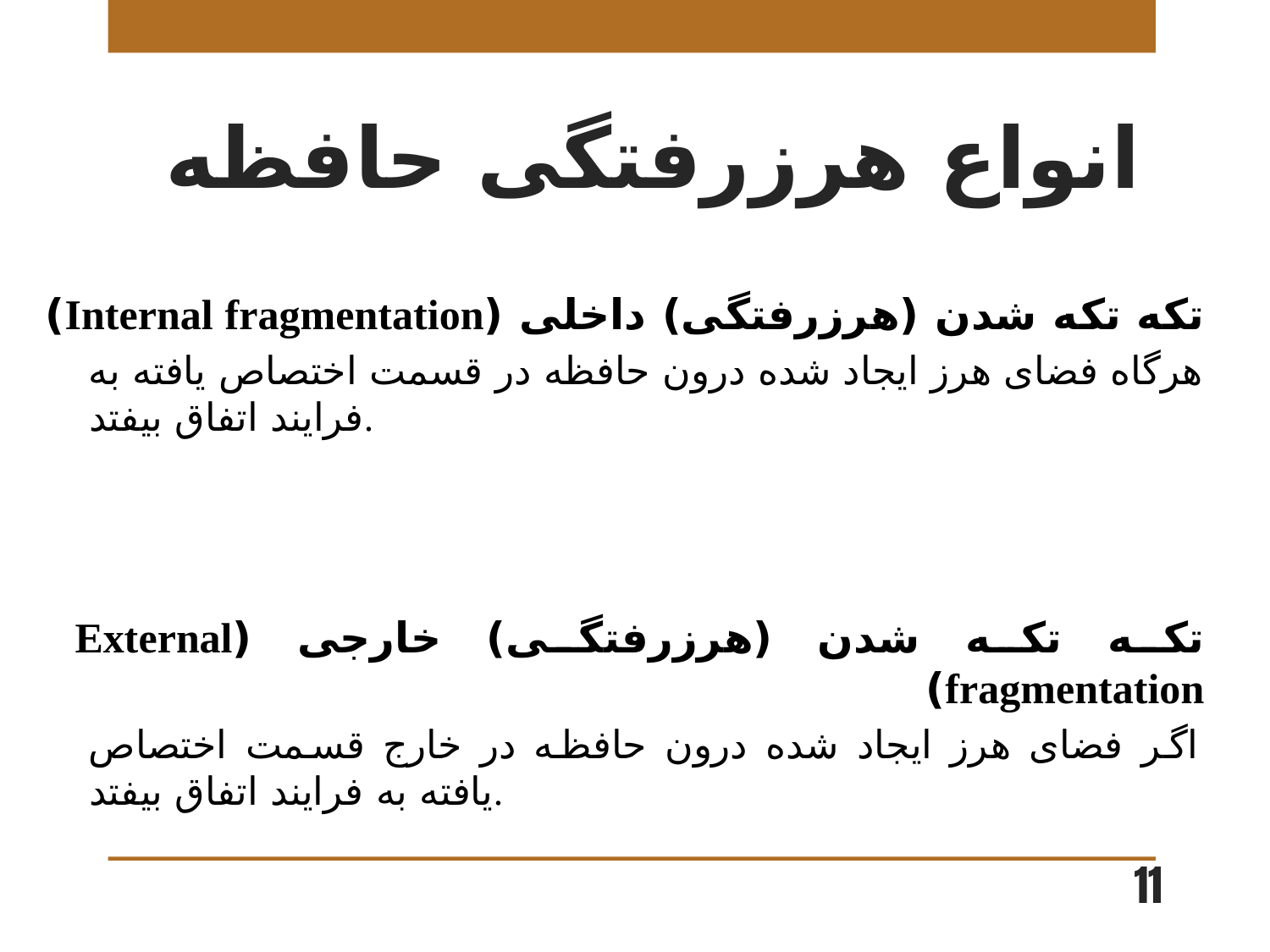

# انواع هرزرفتگی حافظه
تکه تکه شدن (هرزرفتگی) داخلی (Internal fragmentation)
هرگاه فضای هرز ایجاد شده درون حافظه در قسمت اختصاص یافته به فرایند اتفاق بیفتد.

تکه تکه شدن (هرزرفتگی) خارجی (External fragmentation)
اگر فضای هرز ایجاد شده درون حافظه در خارج قسمت اختصاص یافته به فرایند اتفاق بیفتد.
11